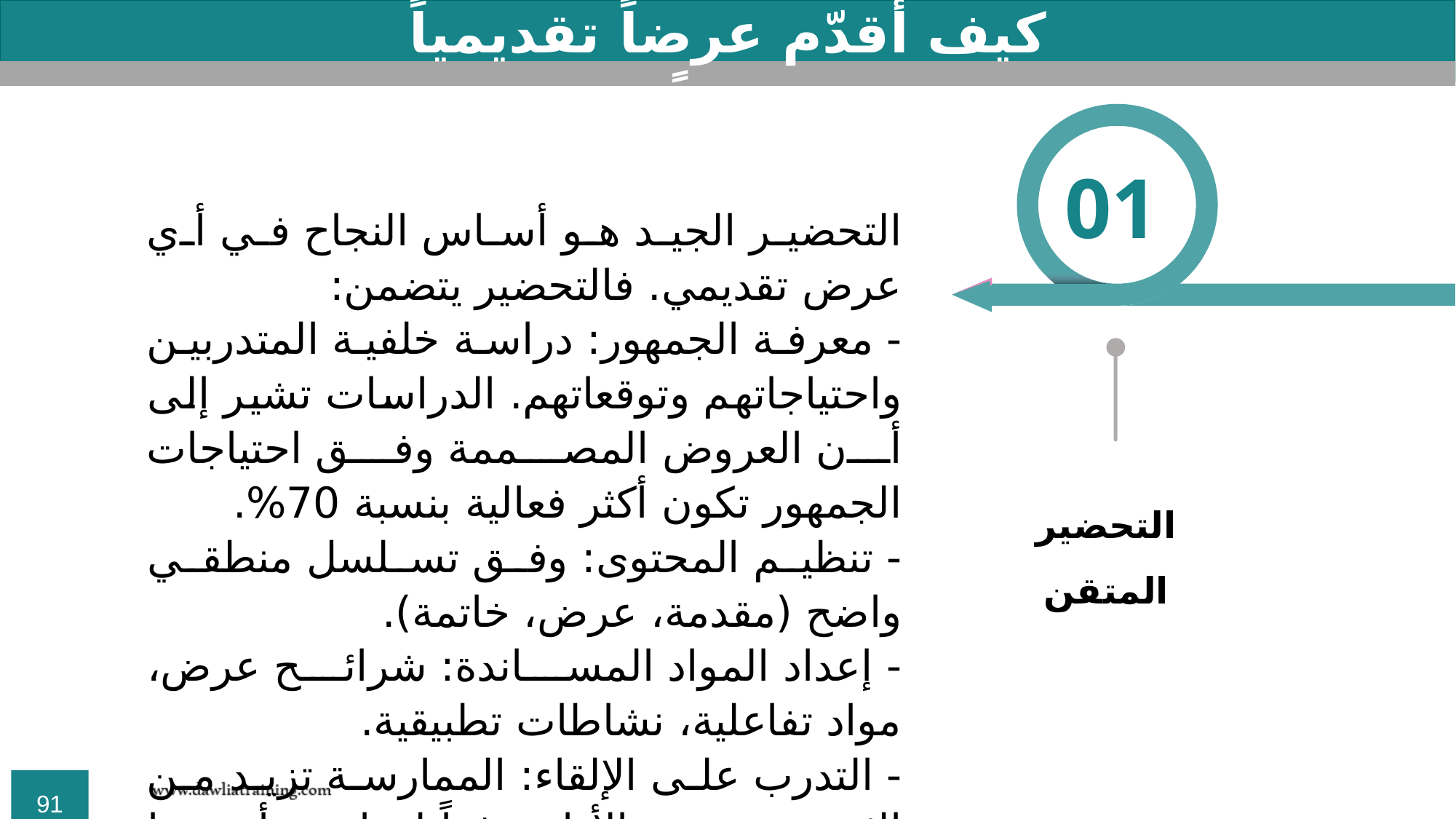

كيف أقدّم عرضاً تقديمياً مميزاً؟

01

التحضير المتقن
التحضير الجيد هو أساس النجاح في أي عرض تقديمي. فالتحضير يتضمن:
- معرفة الجمهور: دراسة خلفية المتدربين واحتياجاتهم وتوقعاتهم. الدراسات تشير إلى أن العروض المصممة وفق احتياجات الجمهور تكون أكثر فعالية بنسبة 70%.
- تنظيم المحتوى: وفق تسلسل منطقي واضح (مقدمة، عرض، خاتمة).
- إعداد المواد المساندة: شرائح عرض، مواد تفاعلية، نشاطات تطبيقية.
- التدرب على الإلقاء: الممارسة تزيد من الثقة وتحسن الأداء. وفقاً لدراسة أجرتها جامعة هارفارد، فإن التدرب لمدة ساعتين على العرض يزيد من فعاليته بنسبة 60%.